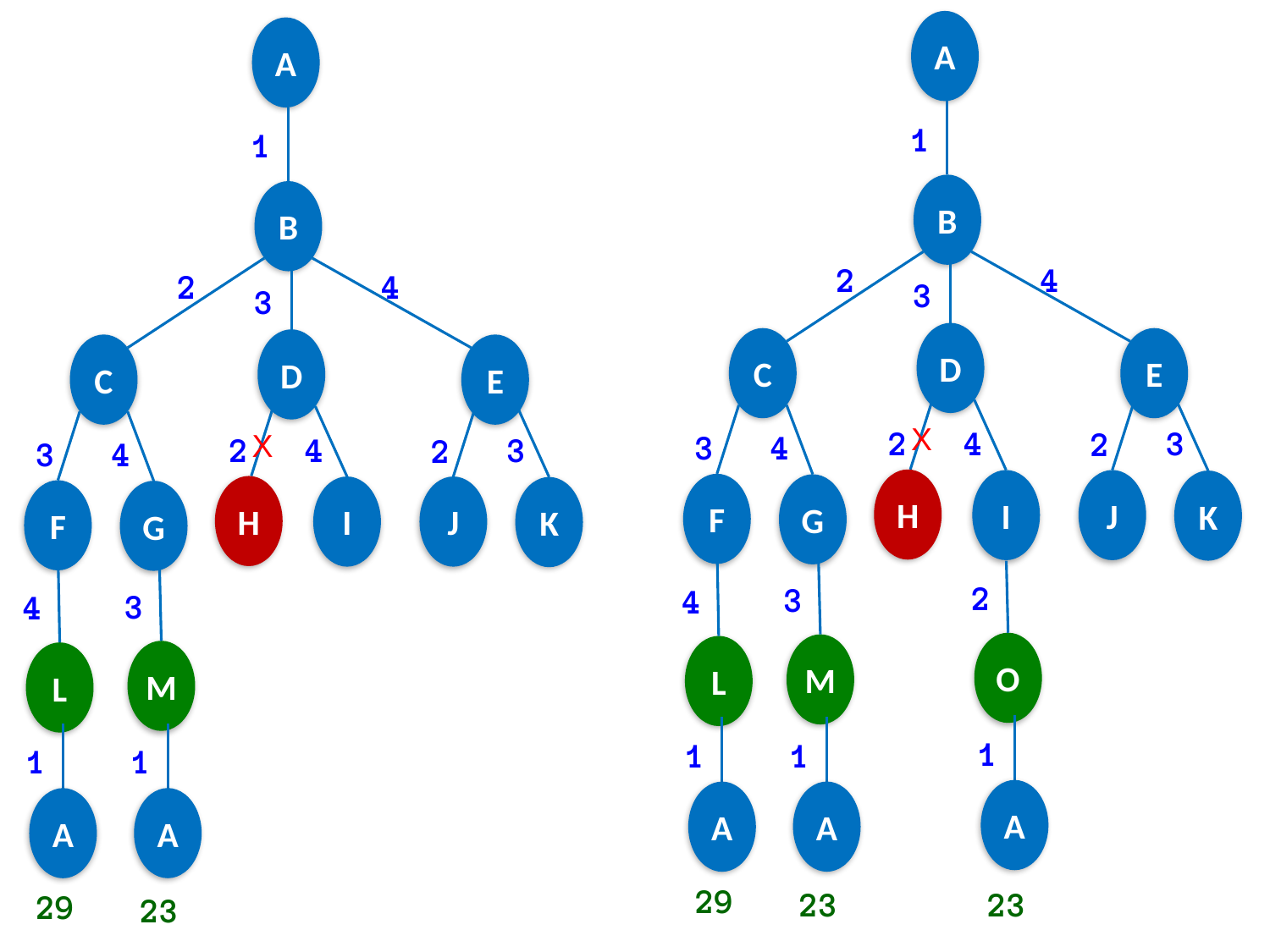

A
A
1
1
B
B
2
4
2
4
3
3
D
C
E
D
C
E
X
4
3
2
2
4
3
X
4
3
2
2
4
3
H
J
I
K
F
G
H
J
I
K
F
G
2
3
4
3
4
O
M
L
M
L
1
1
1
1
1
A
A
A
A
A
29
23
23
29
23